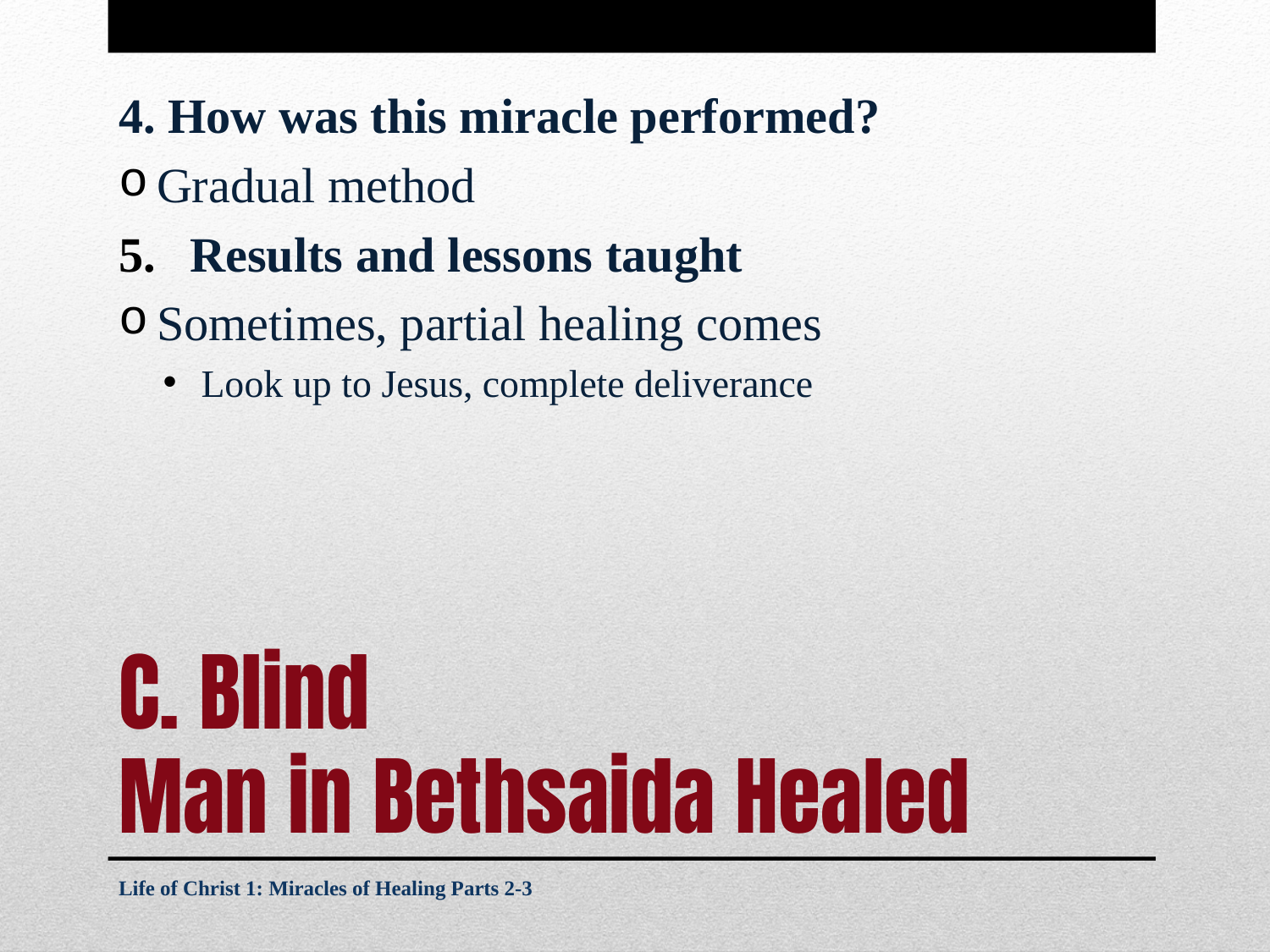

4. How was this miracle performed?
Gradual method
Results and lessons taught
Sometimes, partial healing comes
Look up to Jesus, complete deliverance
# C. Blind Man in Bethsaida Healed
Life of Christ 1: Miracles of Healing Parts 2-3